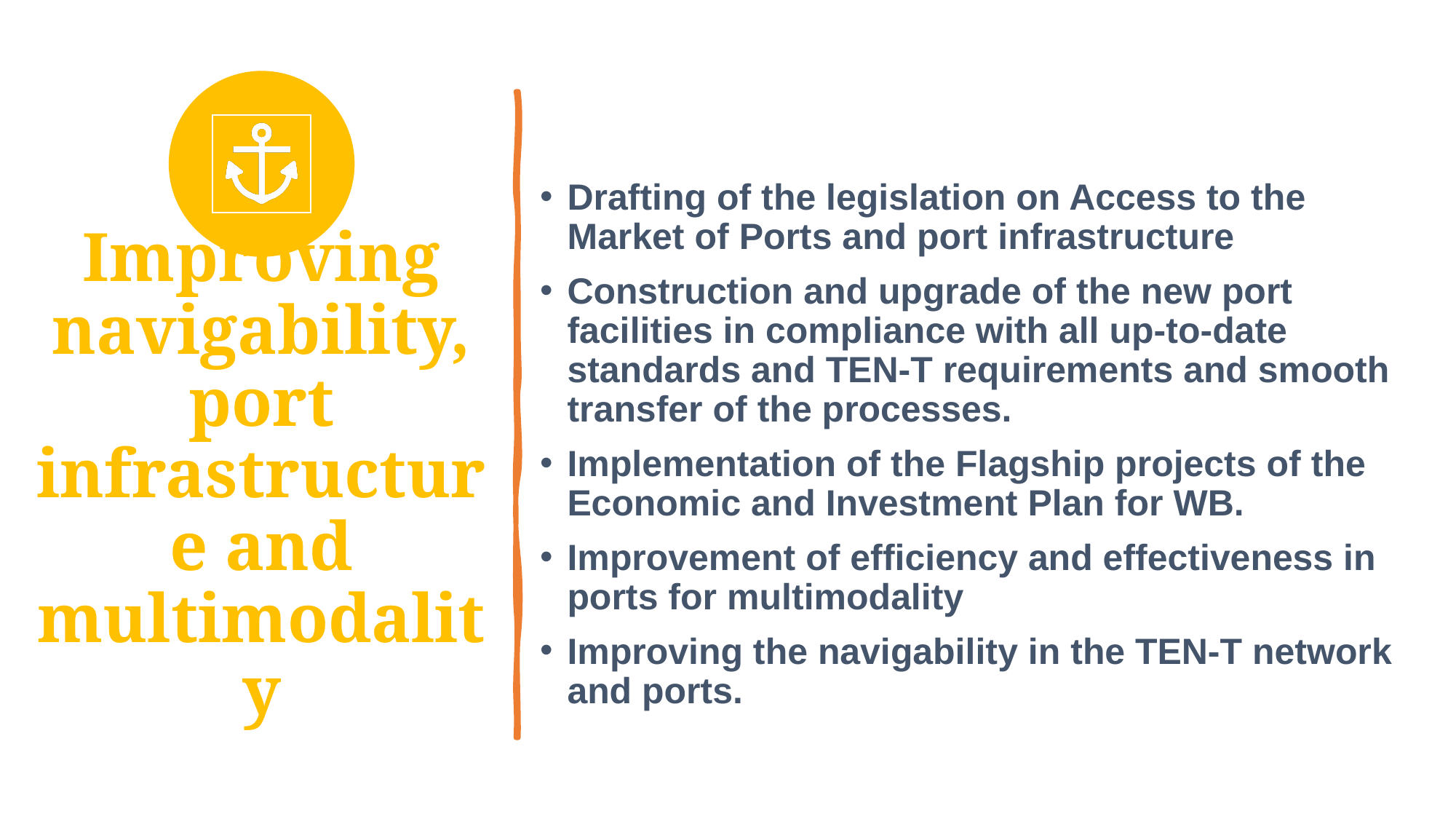

# Improving navigability, port infrastructure and multimodality

Drafting of the legislation on Access to the Market of Ports and port infrastructure
Construction and upgrade of the new port facilities in compliance with all up-to-date standards and TEN-T requirements and smooth transfer of the processes.
Implementation of the Flagship projects of the Economic and Investment Plan for WB.
Improvement of efficiency and effectiveness in ports for multimodality
Improving the navigability in the TEN-T network and ports.